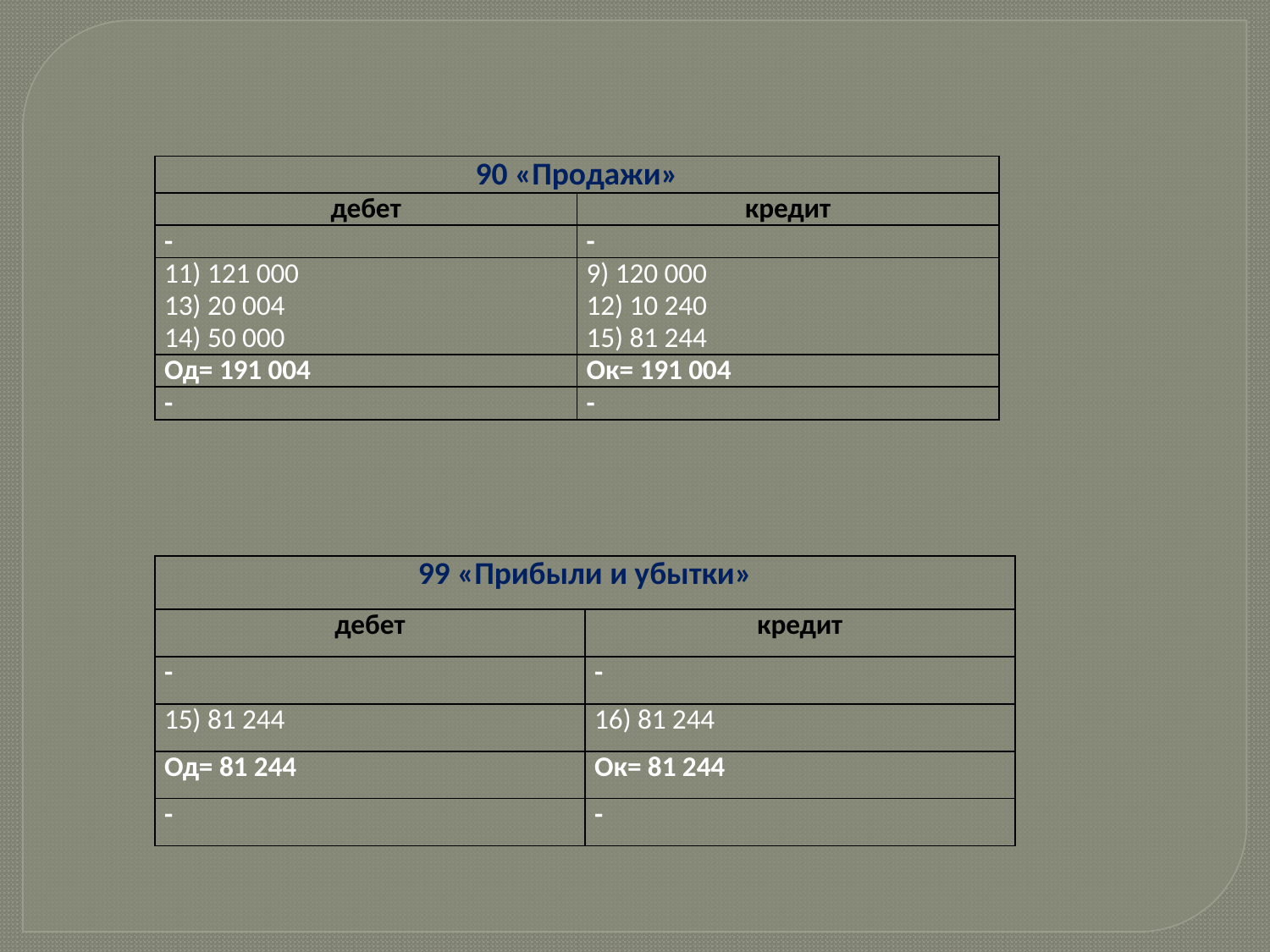

| 90 «Продажи» |  |
| --- | --- |
| дебет | кредит |
| - | - |
| 11) 121 000 13) 20 004 14) 50 000 | 9) 120 000 12) 10 240 15) 81 244 |
| Од= 191 004 | Ок= 191 004 |
| - | - |
| 99 «Прибыли и убытки» |  |
| --- | --- |
| дебет | кредит |
| - | - |
| 15) 81 244 | 16) 81 244 |
| Од= 81 244 | Ок= 81 244 |
| - | - |